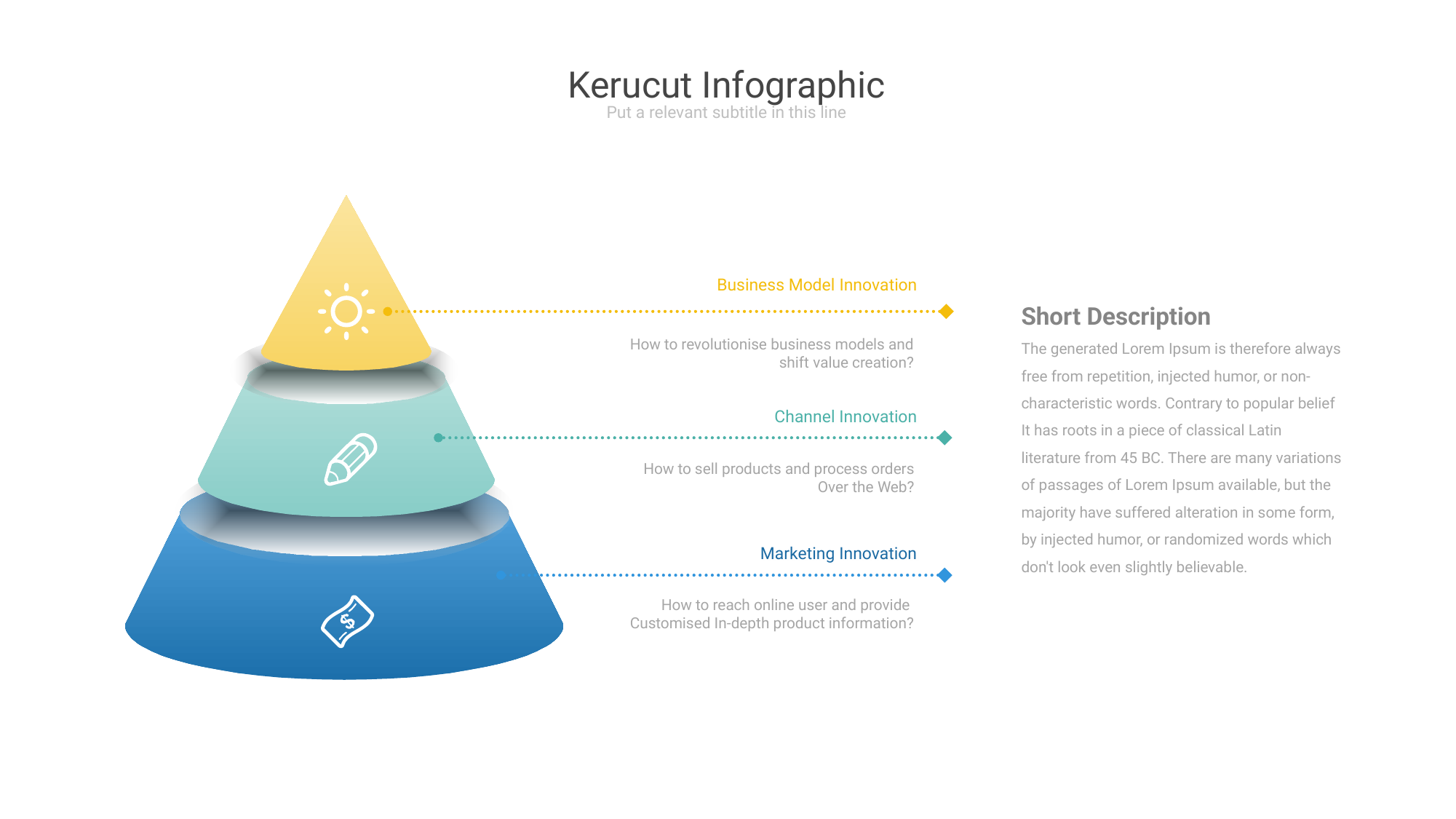

Kerucut Infographic
Put a relevant subtitle in this line

Business Model Innovation
Short Description
The generated Lorem Ipsum is therefore always free from repetition, injected humor, or non-characteristic words. Contrary to popular belief It has roots in a piece of classical Latin literature from 45 BC. There are many variations of passages of Lorem Ipsum available, but the majority have suffered alteration in some form, by injected humor, or randomized words which don't look even slightly believable.

How to revolutionise business models and
shift value creation?

Channel Innovation

How to sell products and process orders
Over the Web?

Marketing Innovation
How to reach online user and provide
Customised In-depth product information?

1